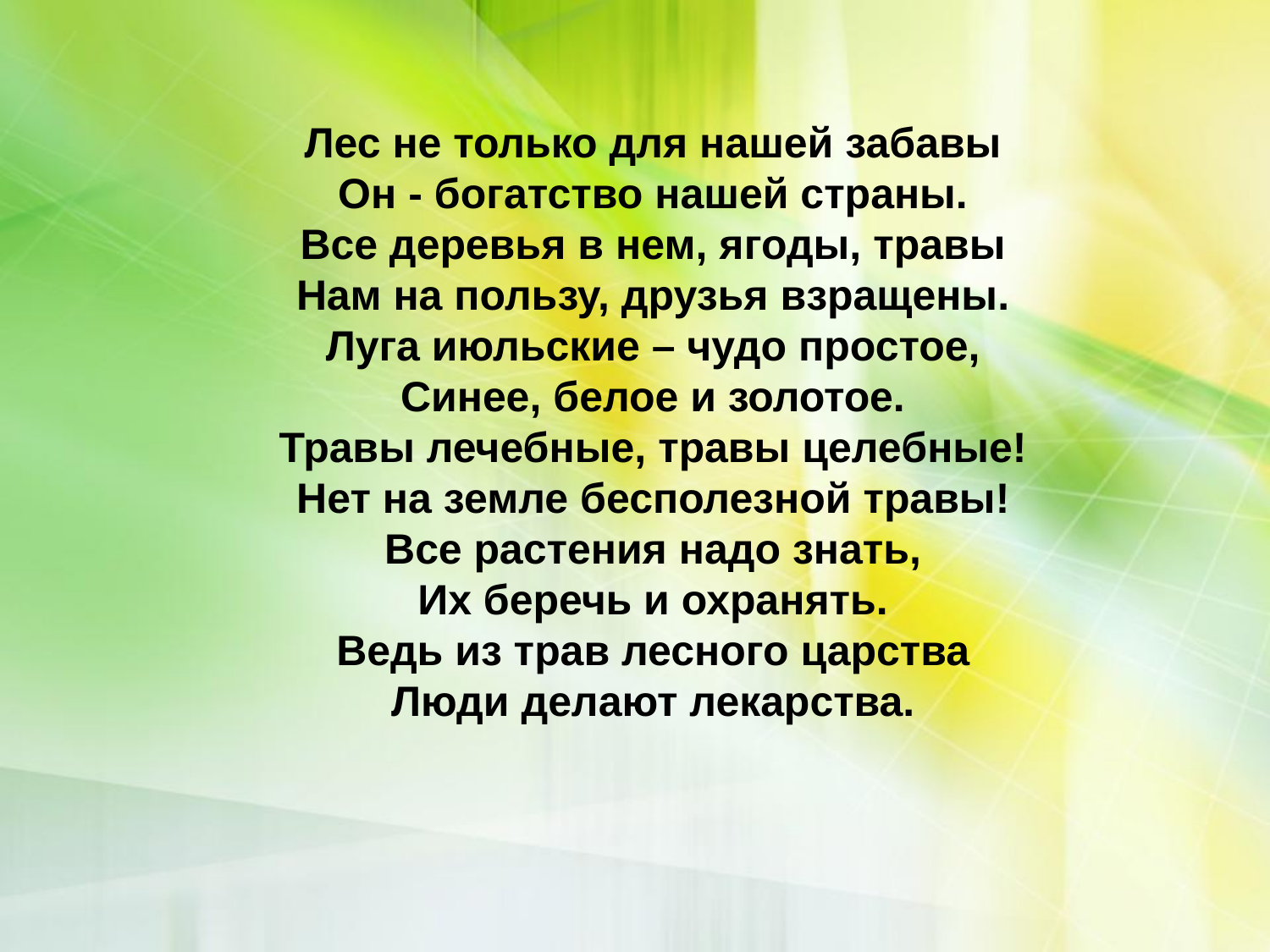

Лес не только для нашей забавы
Он - богатство нашей страны.
Все деревья в нем, ягоды, травы
Нам на пользу, друзья взращены.
Луга июльские – чудо простое,
Синее, белое и золотое.
Травы лечебные, травы целебные!
Нет на земле бесполезной травы!
Все растения надо знать,
Их беречь и охранять.
Ведь из трав лесного царства
Люди делают лекарства.